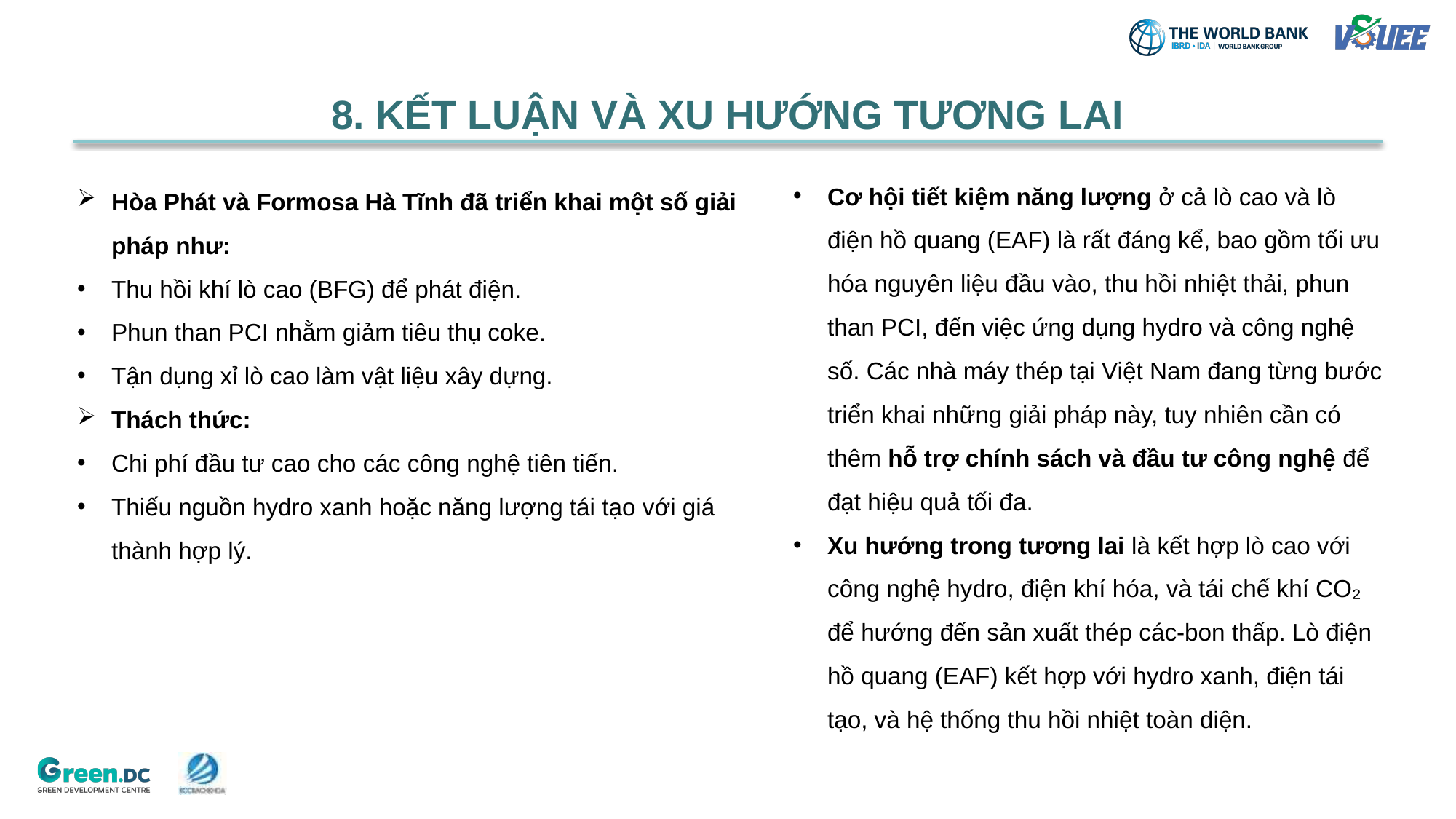

8. KẾT LUẬN VÀ XU HƯỚNG TƯƠNG LAI
Hòa Phát và Formosa Hà Tĩnh đã triển khai một số giải pháp như:
Thu hồi khí lò cao (BFG) để phát điện.
Phun than PCI nhằm giảm tiêu thụ coke.
Tận dụng xỉ lò cao làm vật liệu xây dựng.
Thách thức:
Chi phí đầu tư cao cho các công nghệ tiên tiến.
Thiếu nguồn hydro xanh hoặc năng lượng tái tạo với giá thành hợp lý.
Cơ hội tiết kiệm năng lượng ở cả lò cao và lò điện hồ quang (EAF) là rất đáng kể, bao gồm tối ưu hóa nguyên liệu đầu vào, thu hồi nhiệt thải, phun than PCI, đến việc ứng dụng hydro và công nghệ số. Các nhà máy thép tại Việt Nam đang từng bước triển khai những giải pháp này, tuy nhiên cần có thêm hỗ trợ chính sách và đầu tư công nghệ để đạt hiệu quả tối đa.
Xu hướng trong tương lai là kết hợp lò cao với công nghệ hydro, điện khí hóa, và tái chế khí CO₂ để hướng đến sản xuất thép các-bon thấp. Lò điện hồ quang (EAF) kết hợp với hydro xanh, điện tái tạo, và hệ thống thu hồi nhiệt toàn diện.